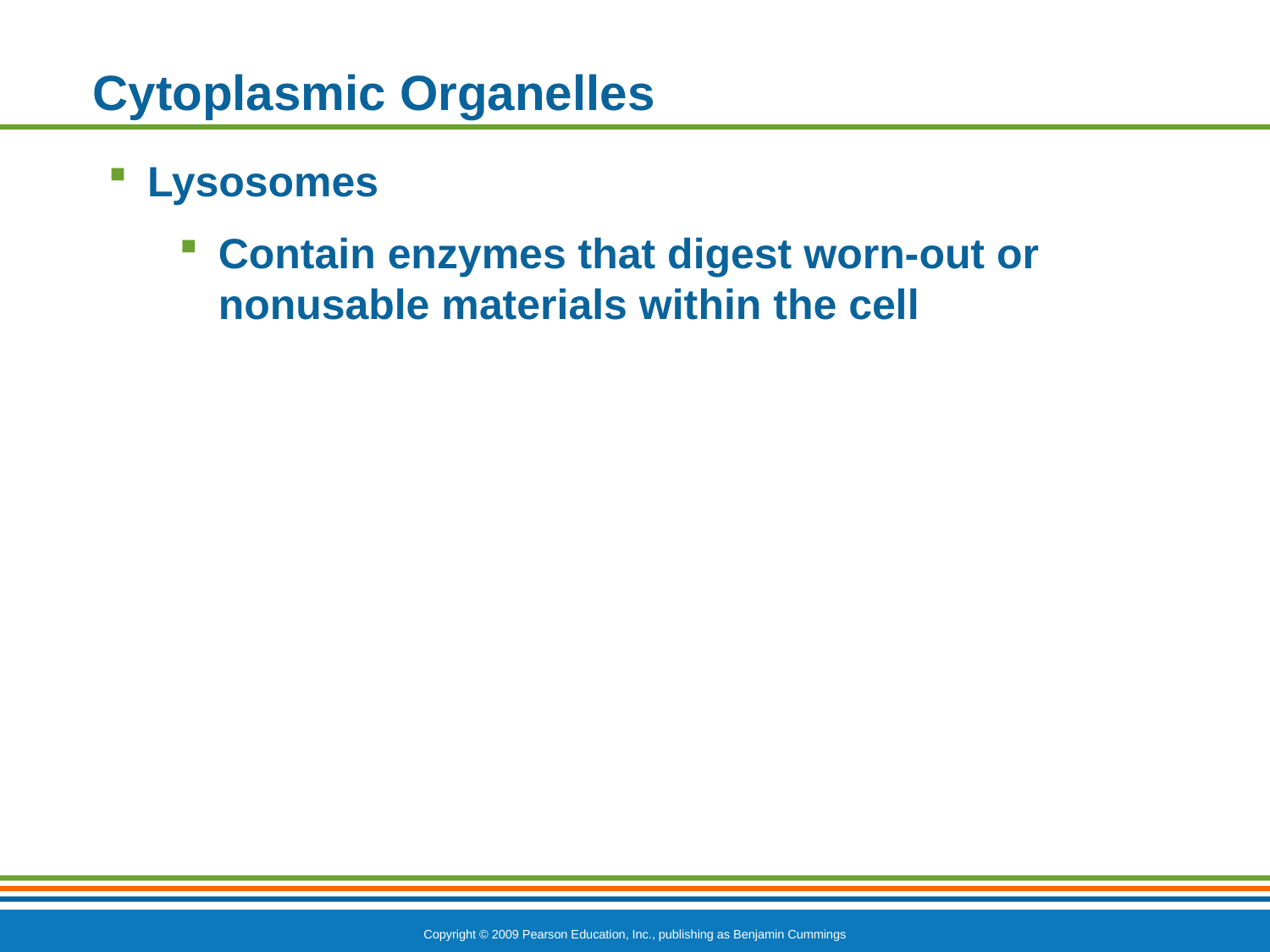

# Cytoplasmic Organelles
Lysosomes
Contain enzymes that digest worn-out or nonusable materials within the cell